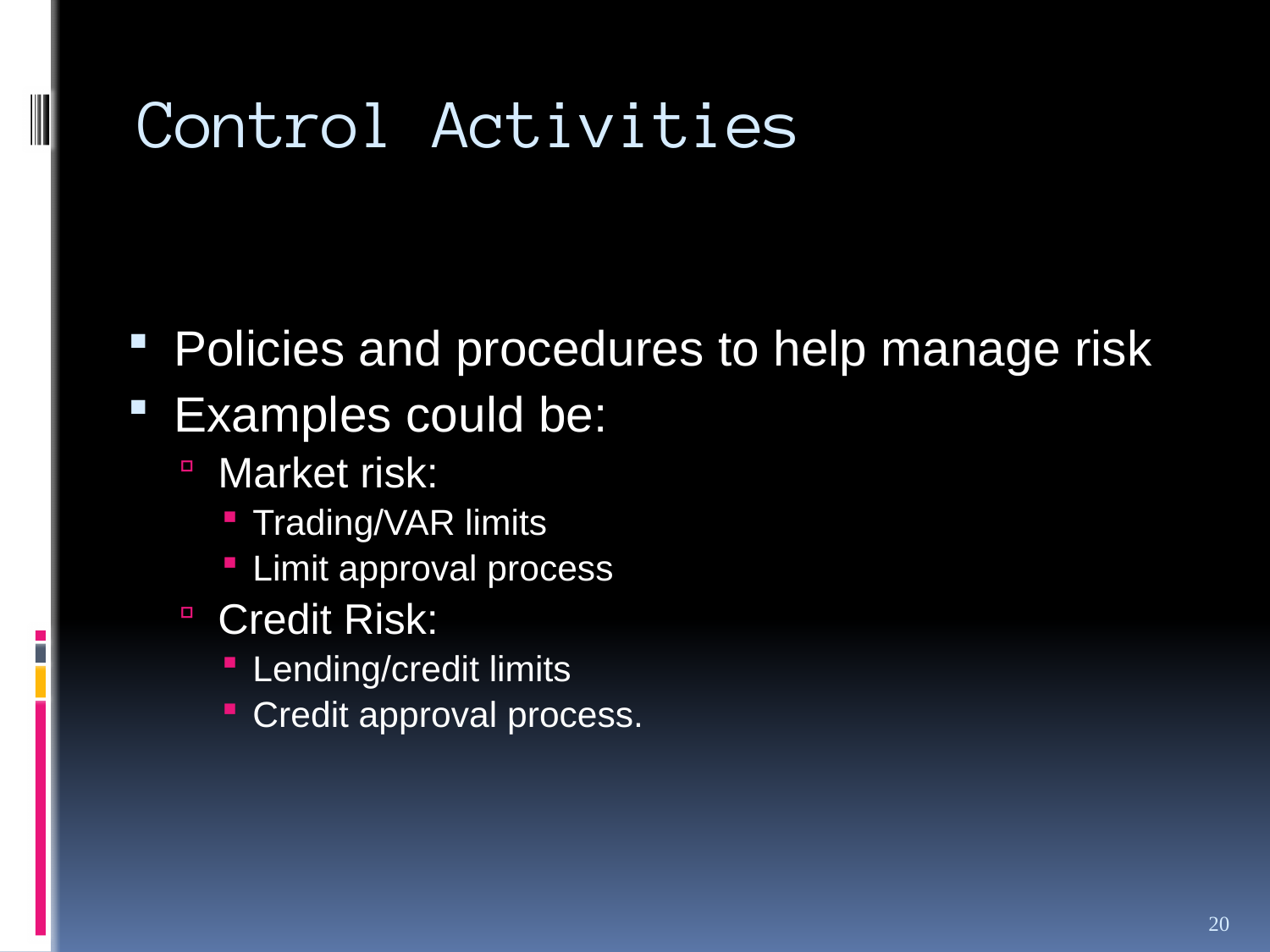

# Control Activities
Policies and procedures to help manage risk
Examples could be:
Market risk:
Trading/VAR limits
Limit approval process
Credit Risk:
Lending/credit limits
Credit approval process.
20